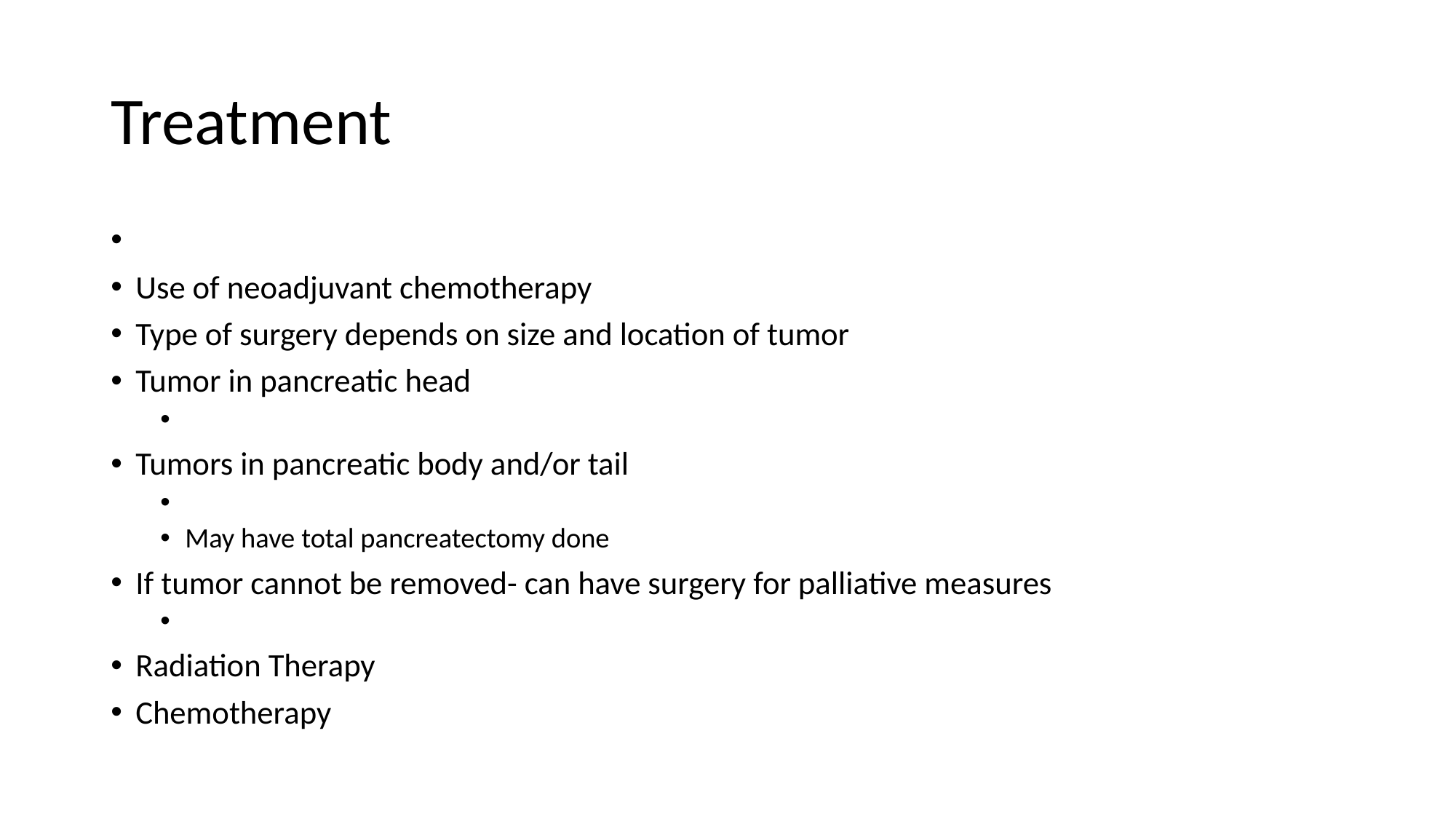

# Treatment

Use of neoadjuvant chemotherapy
Type of surgery depends on size and location of tumor
Tumor in pancreatic head

Tumors in pancreatic body and/or tail

May have total pancreatectomy done
If tumor cannot be removed- can have surgery for palliative measures

Radiation Therapy
Chemotherapy